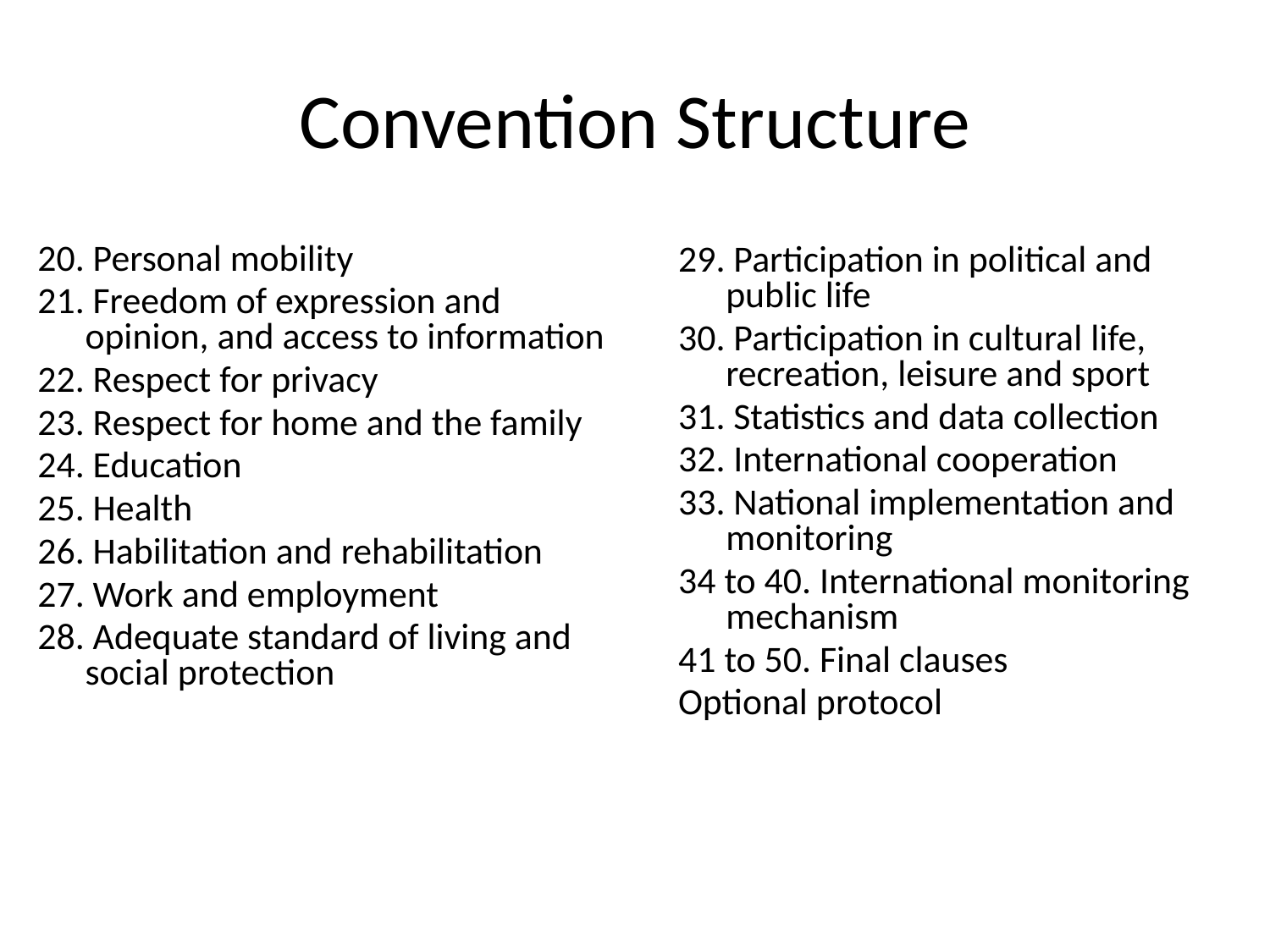

# Convention Structure
20. Personal mobility
21. Freedom of expression and     opinion, and access to information
22. Respect for privacy
23. Respect for home and the family
24. Education
25. Health
26. Habilitation and rehabilitation
27. Work and employment
28. Adequate standard of living and social protection
29. Participation in political and public life
30. Participation in cultural life, recreation, leisure and sport
31. Statistics and data collection
32. International cooperation
33. National implementation and monitoring
34 to 40. International monitoring mechanism
41 to 50. Final clauses
Optional protocol